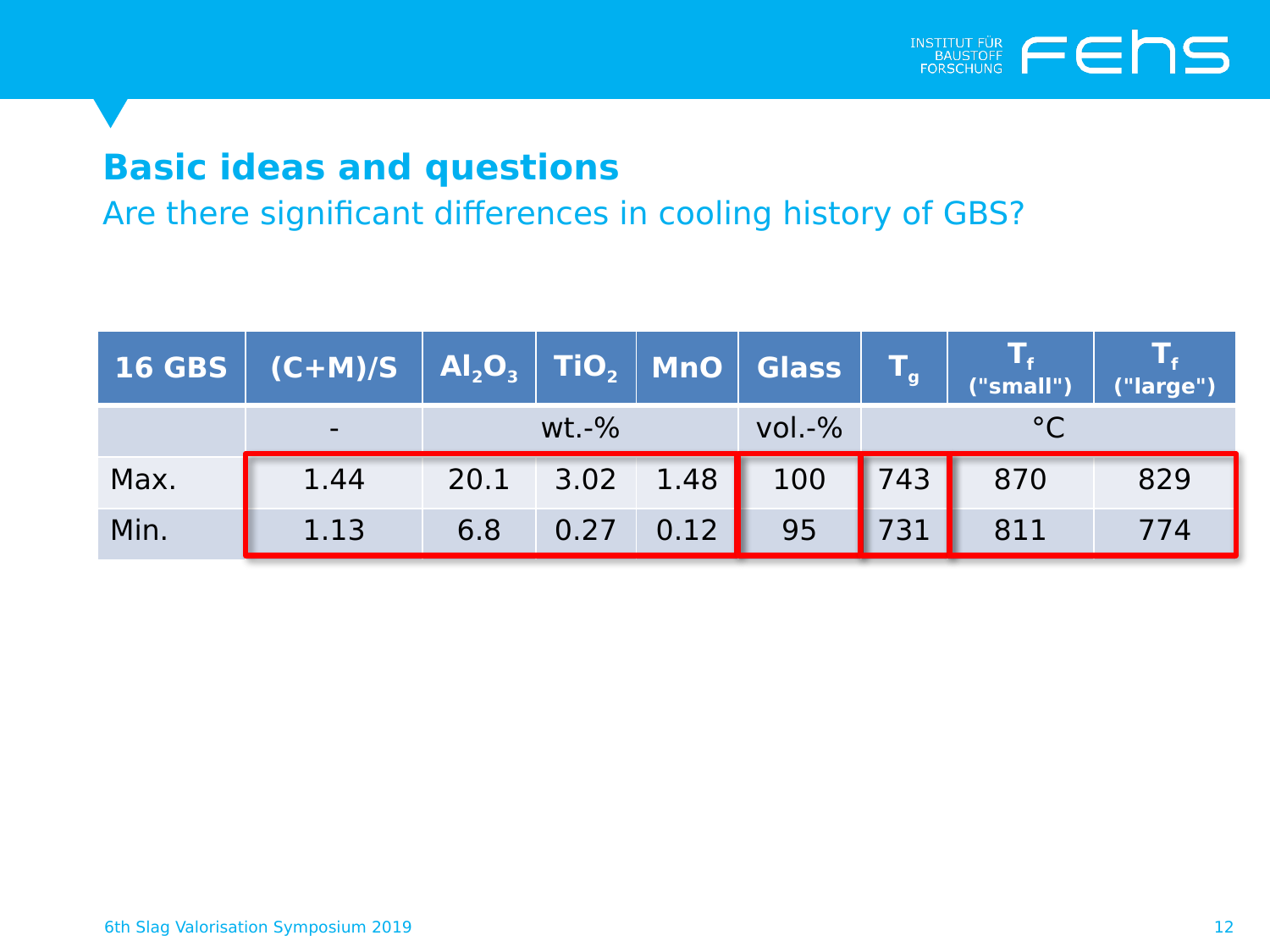

Basic ideas and questions
Are there significant differences in cooling history of GBS?
| 16 GBS | (C+M)/S | Al2O3 | TiO2 | MnO | Glass | Tg | Tf ("small") | Tf ("large") |
| --- | --- | --- | --- | --- | --- | --- | --- | --- |
|  | - | wt.-% |  |  | vol.-% | °C |  |  |
| Max. | 1.44 | 20.1 | 3.02 | 1.48 | 100 | 743 | 870 | 829 |
| Min. | 1.13 | 6.8 | 0.27 | 0.12 | 95 | 731 | 811 | 774 |

6th Slag Valorisation Symposium 2019
12